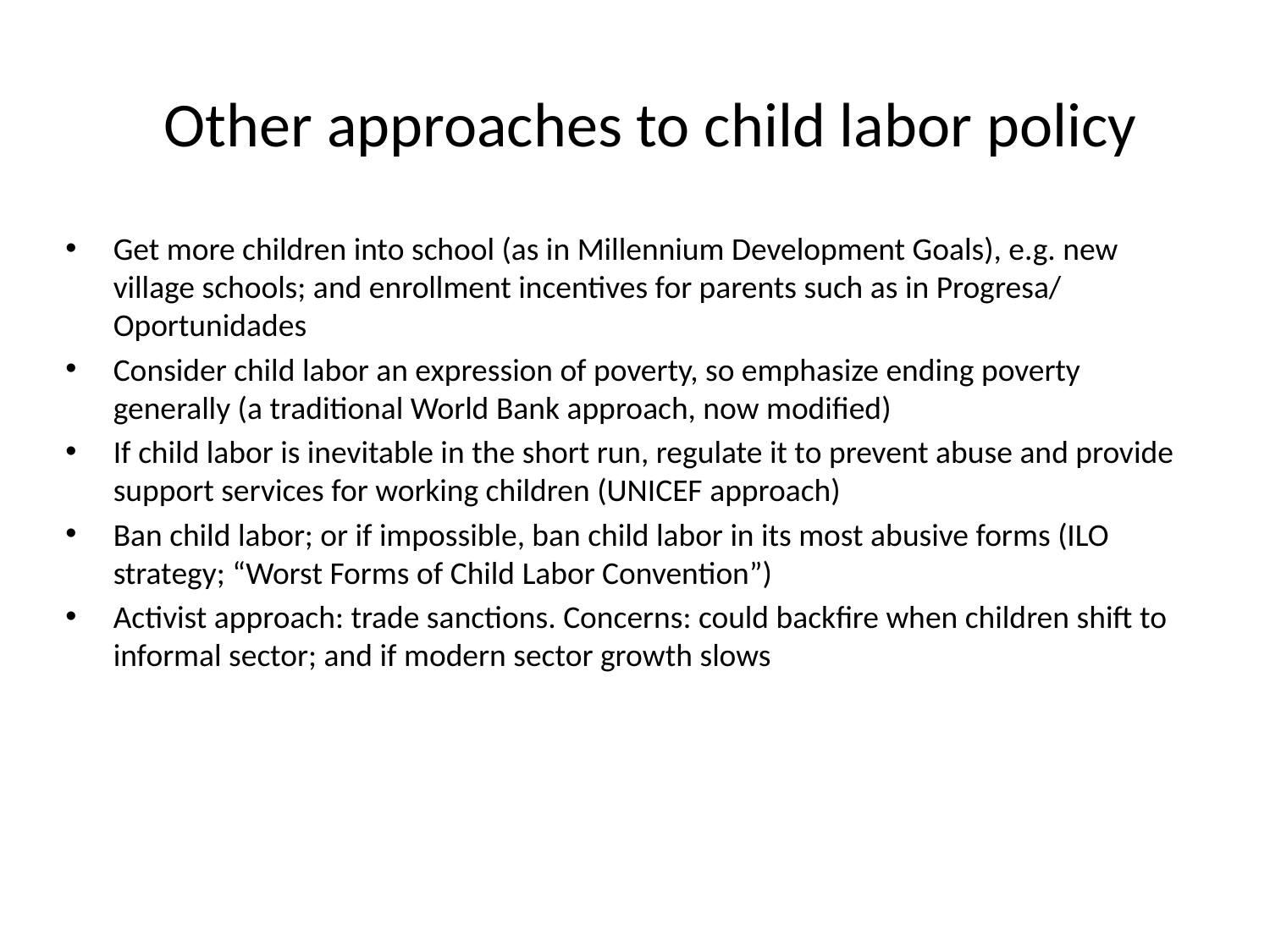

Other approaches to child labor policy
Get more children into school (as in Millennium Development Goals), e.g. new village schools; and enrollment incentives for parents such as in Progresa/ Oportunidades
Consider child labor an expression of poverty, so emphasize ending poverty generally (a traditional World Bank approach, now modified)
If child labor is inevitable in the short run, regulate it to prevent abuse and provide support services for working children (UNICEF approach)
Ban child labor; or if impossible, ban child labor in its most abusive forms (ILO strategy; “Worst Forms of Child Labor Convention”)
Activist approach: trade sanctions. Concerns: could backfire when children shift to informal sector; and if modern sector growth slows